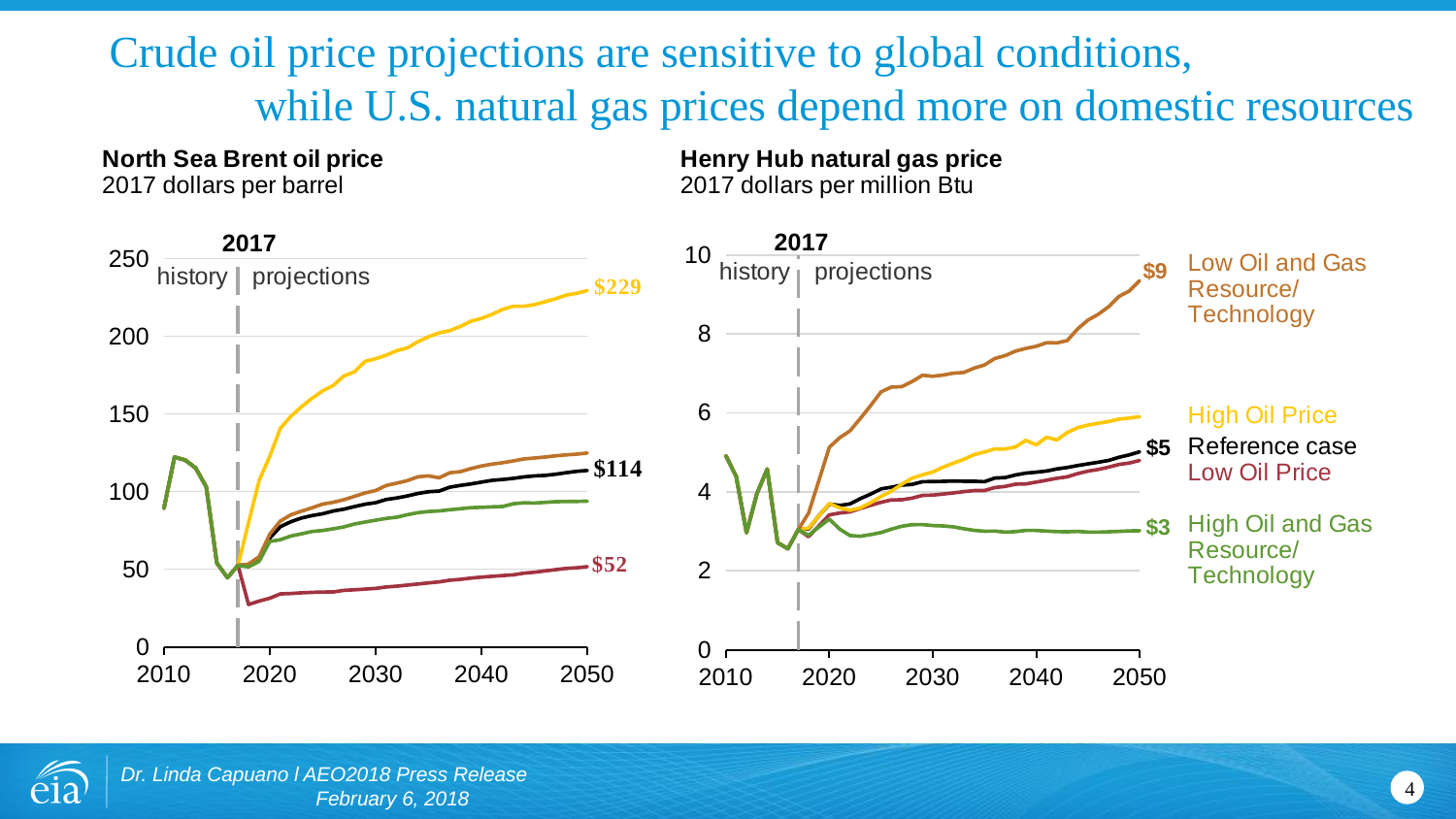

# Crude oil price projections are sensitive to global conditions, while U.S. natural gas prices depend more on domestic resources

### Chart

| Category | High Oil and Gas Resource and Technology | Low Oil and Gas Resource and Technology | High Oil Price | Low Oil Price | Reference case |
|---|---|---|---|---|---|

### Chart

| Category | High Oil and Gas Resource and Technology | Low Oil and Gas Resource and Technology | High Oil Price | Low Oil Price | Reference case |
|---|---|---|---|---|---|
Dr. Linda Capuano l AEO2018 Press Release                                       February 6, 2018
4